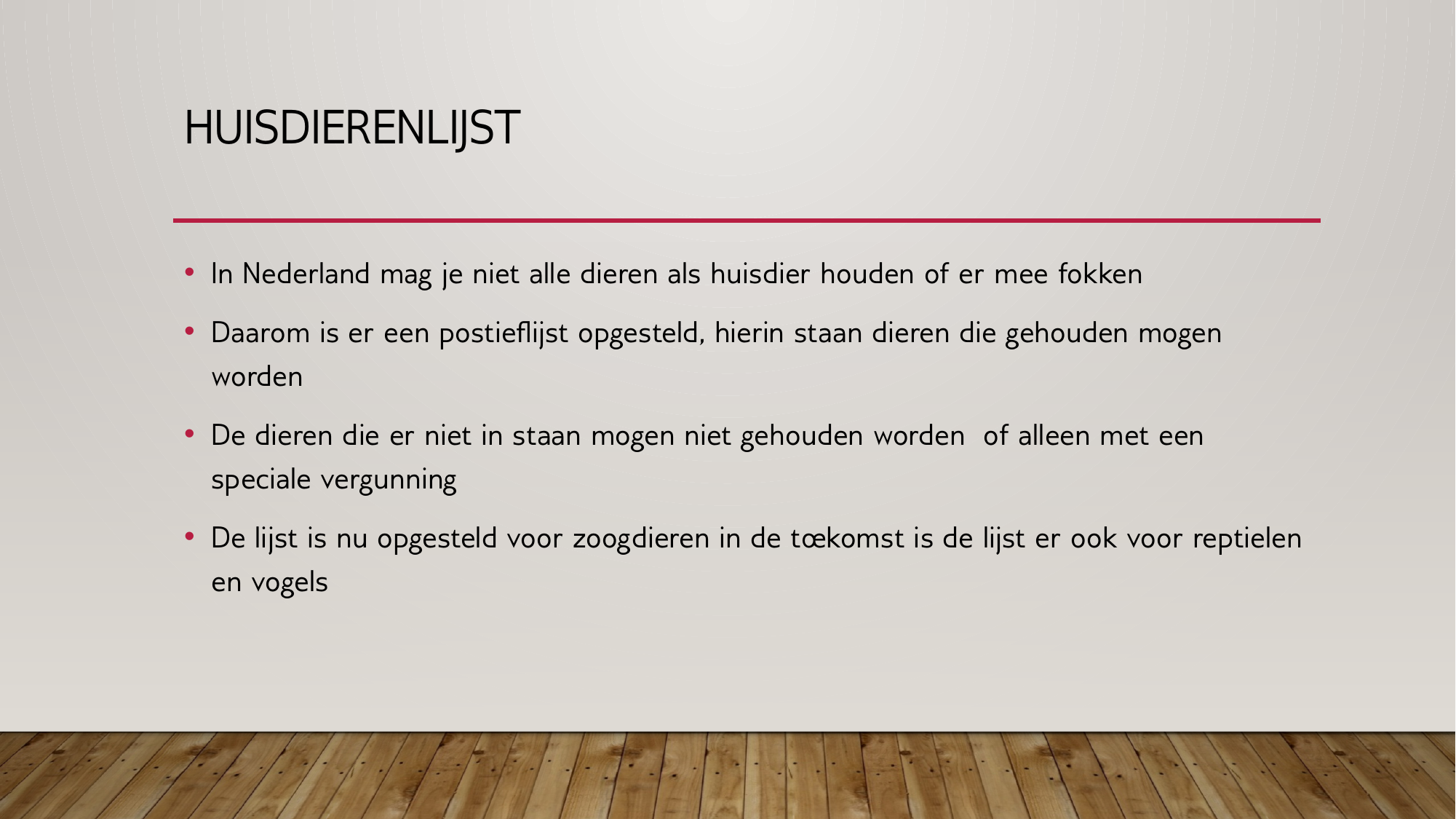

# Huisdierenlijst
In Nederland mag je niet alle dieren als huisdier houden of er mee fokken
Daarom is er een postieflijst opgesteld, hierin staan dieren die gehouden mogen worden
De dieren die er niet in staan mogen niet gehouden worden  of alleen met een speciale vergunning
De lijst is nu opgesteld voor zoogdieren in de toekomst is de lijst er ook voor reptielen en vogels